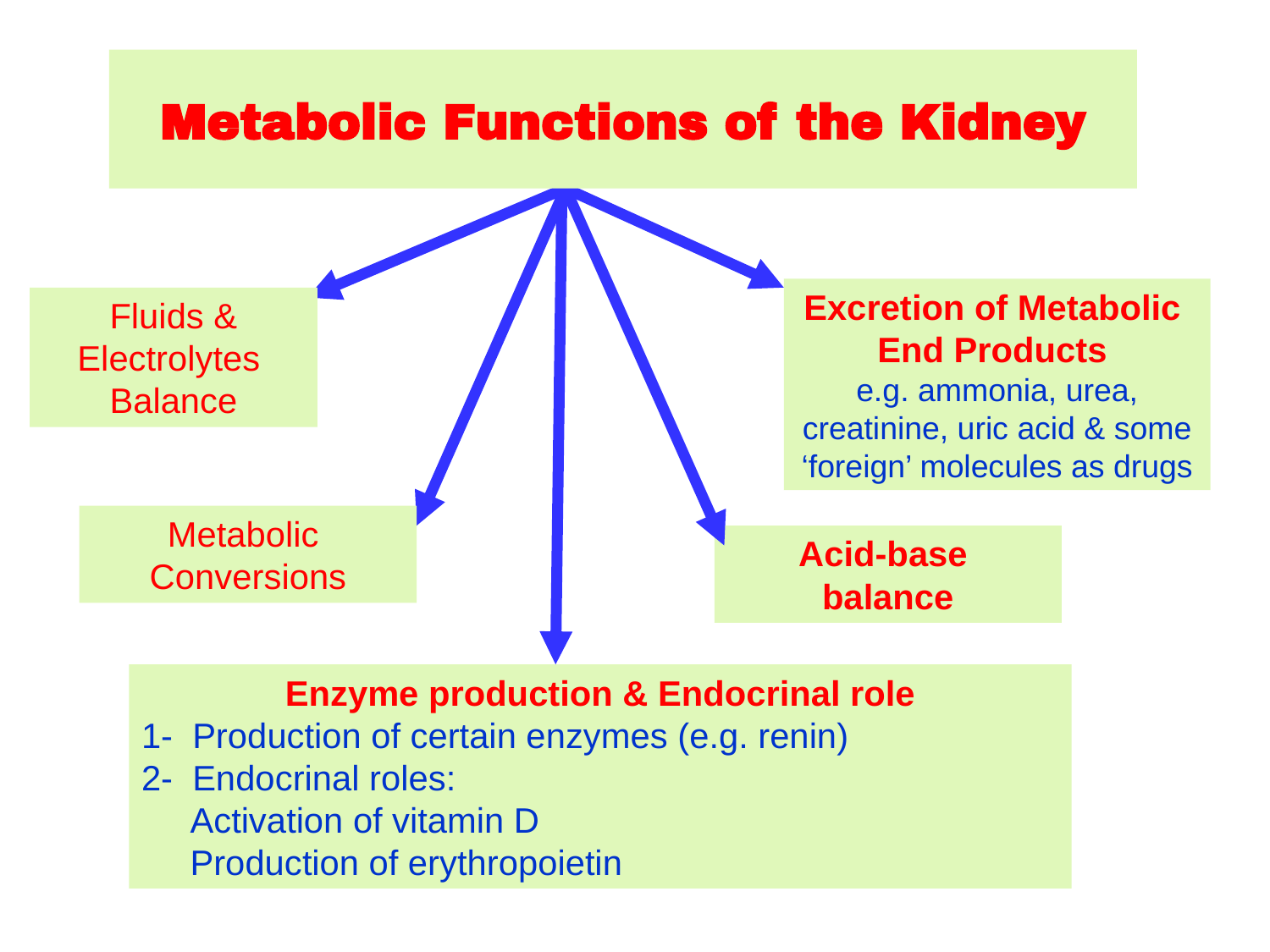

Metabolic Functions of the Kidney

Excretion of Metabolic
End Products
e.g. ammonia, urea, creatinine, uric acid & some ‘foreign’ molecules as drugs
Fluids & Electrolytes
Balance
Metabolic
Conversions
Acid-base
balance
Enzyme production & Endocrinal role
1-  Production of certain enzymes (e.g. renin)
2-  Endocrinal roles:
     Activation of vitamin D
     Production of erythropoietin